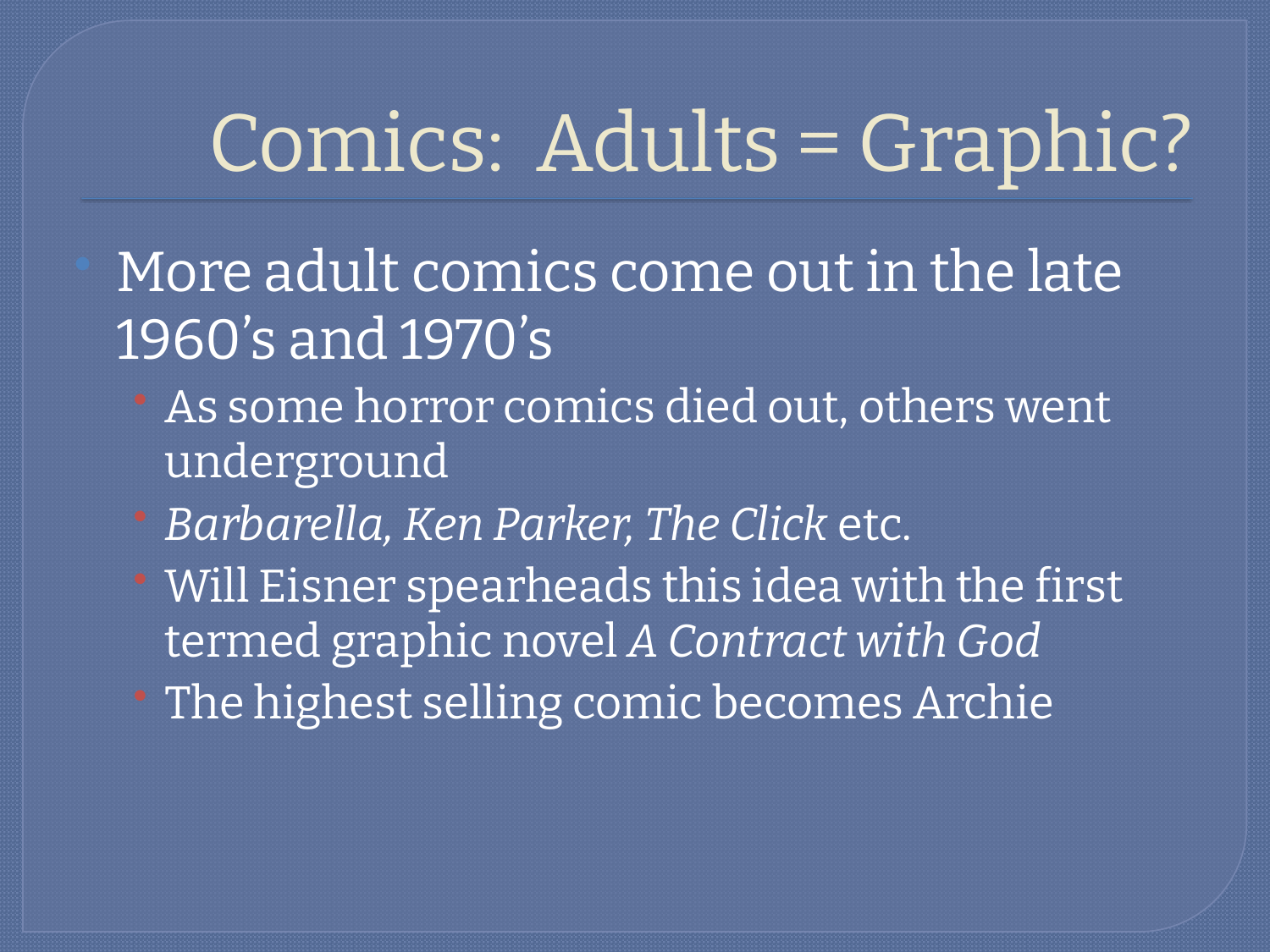

# Comics:  Adults = Graphic?
More adult comics come out in the late 1960’s and 1970’s
As some horror comics died out, others went underground
Barbarella, Ken Parker, The Click etc.
Will Eisner spearheads this idea with the first termed graphic novel A Contract with God
The highest selling comic becomes Archie